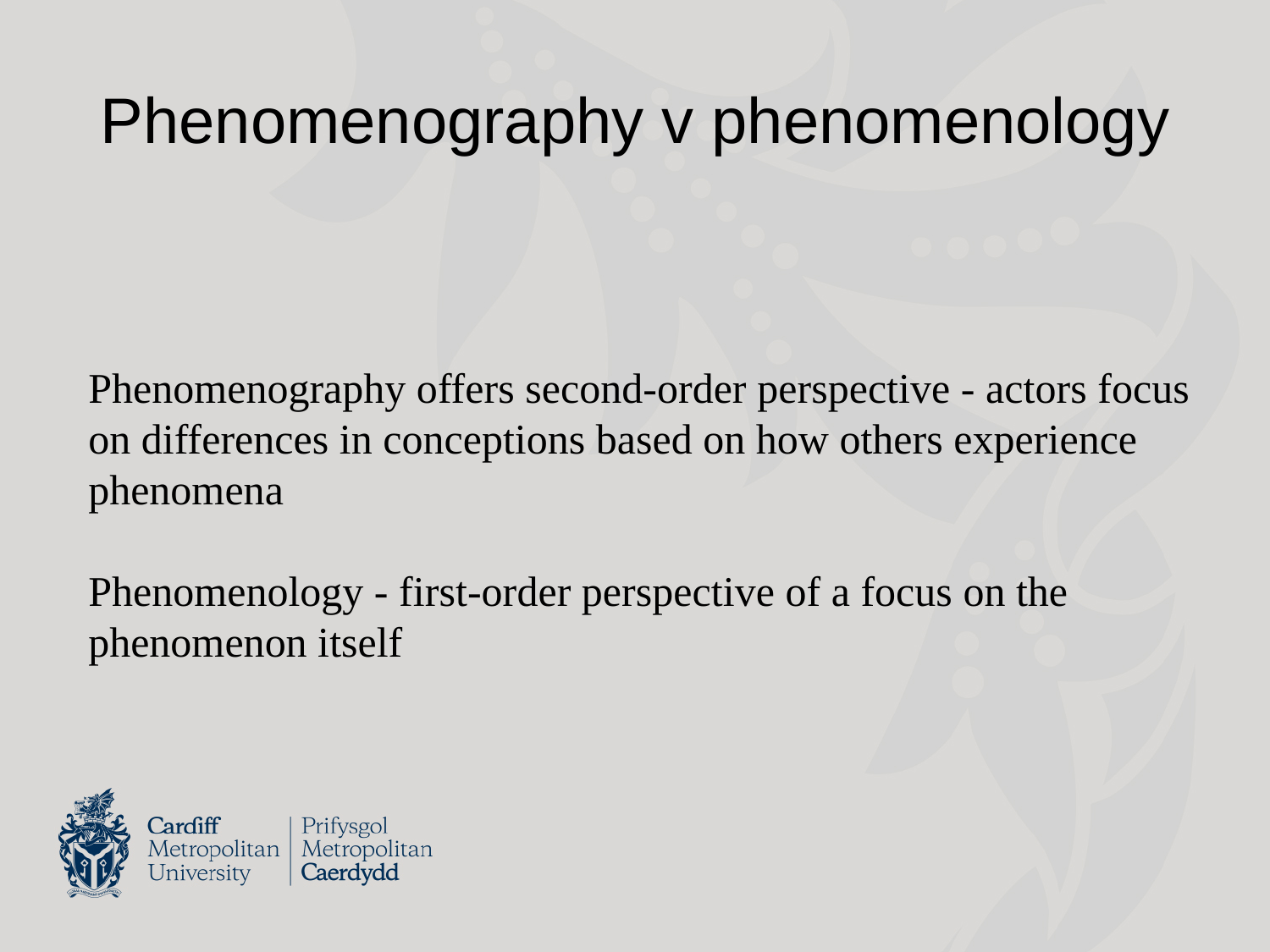

# Phenomenography v phenomenology

Phenomenography offers second-order perspective - actors focus on differences in conceptions based on how others experience phenomena

Phenomenology - first-order perspective of a focus on the phenomenon itself